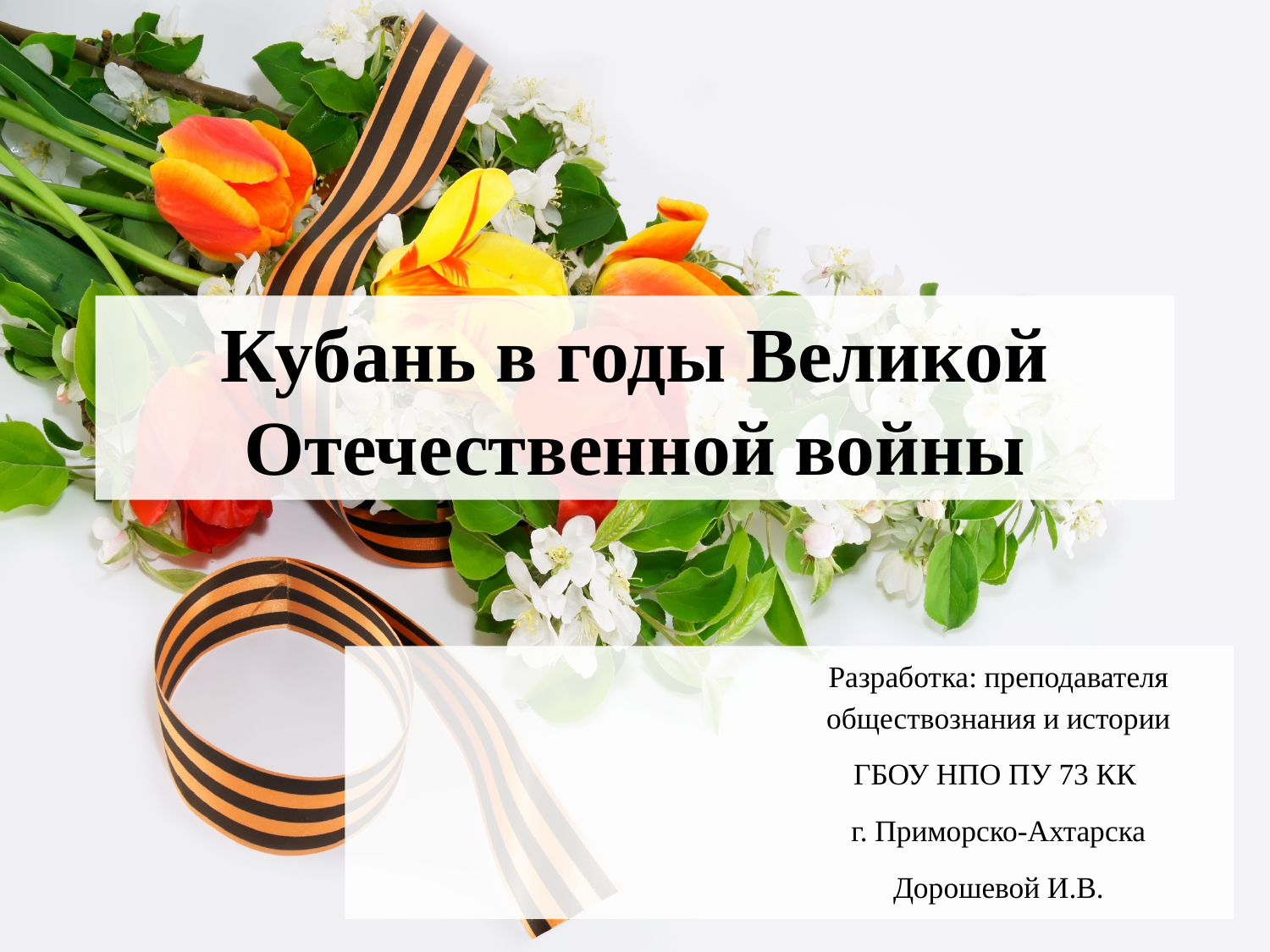

# Кубань в годы Великой Отечественной войны
Разработка: преподавателя обществознания и истории
ГБОУ НПО ПУ 73 КК
г. Приморско-Ахтарска
Дорошевой И.В.